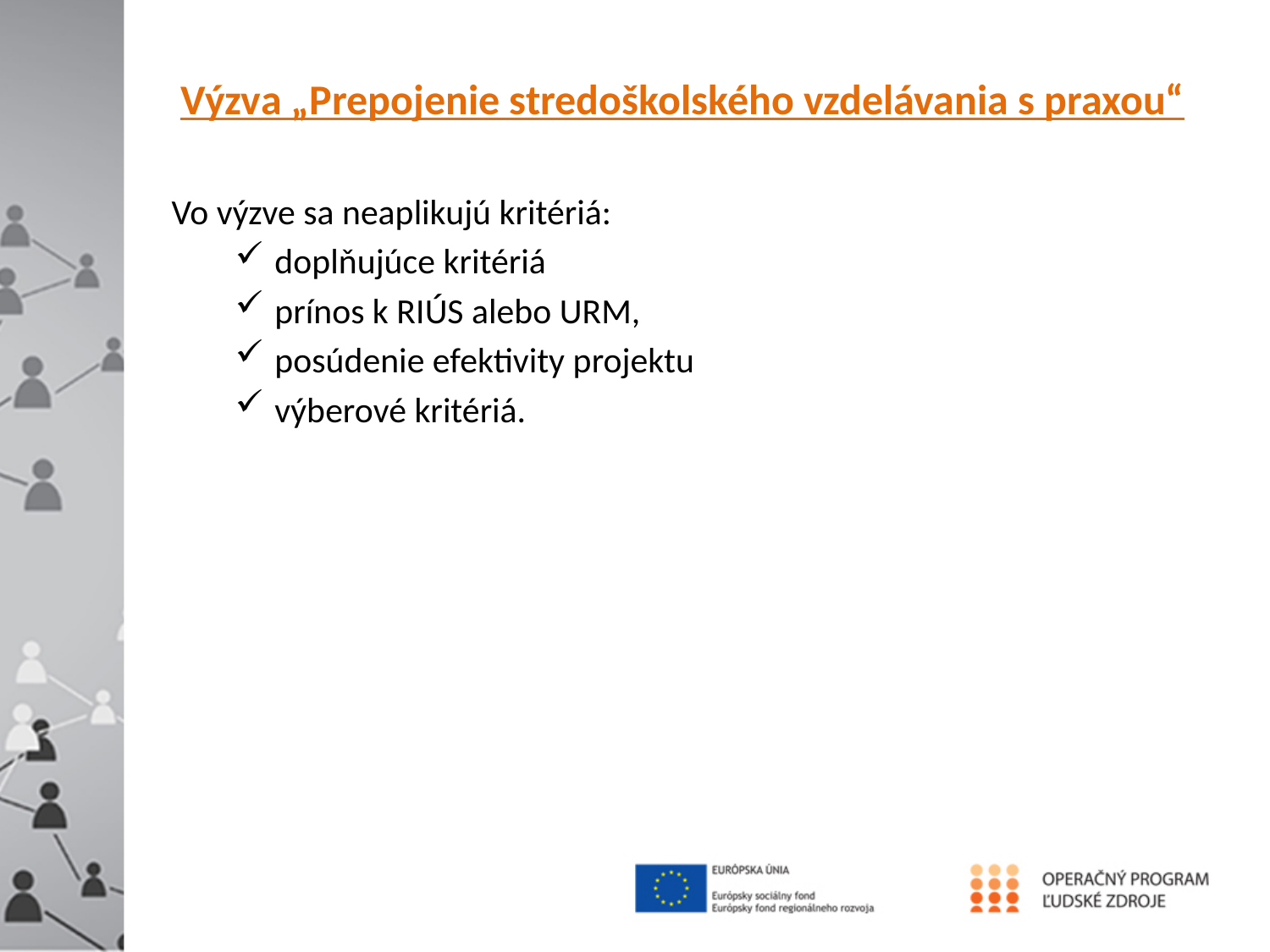

Výzva „Prepojenie stredoškolského vzdelávania s praxou“

Vo výzve sa neaplikujú kritériá:
doplňujúce kritériá
prínos k RIÚS alebo URM,
posúdenie efektivity projektu
výberové kritériá.